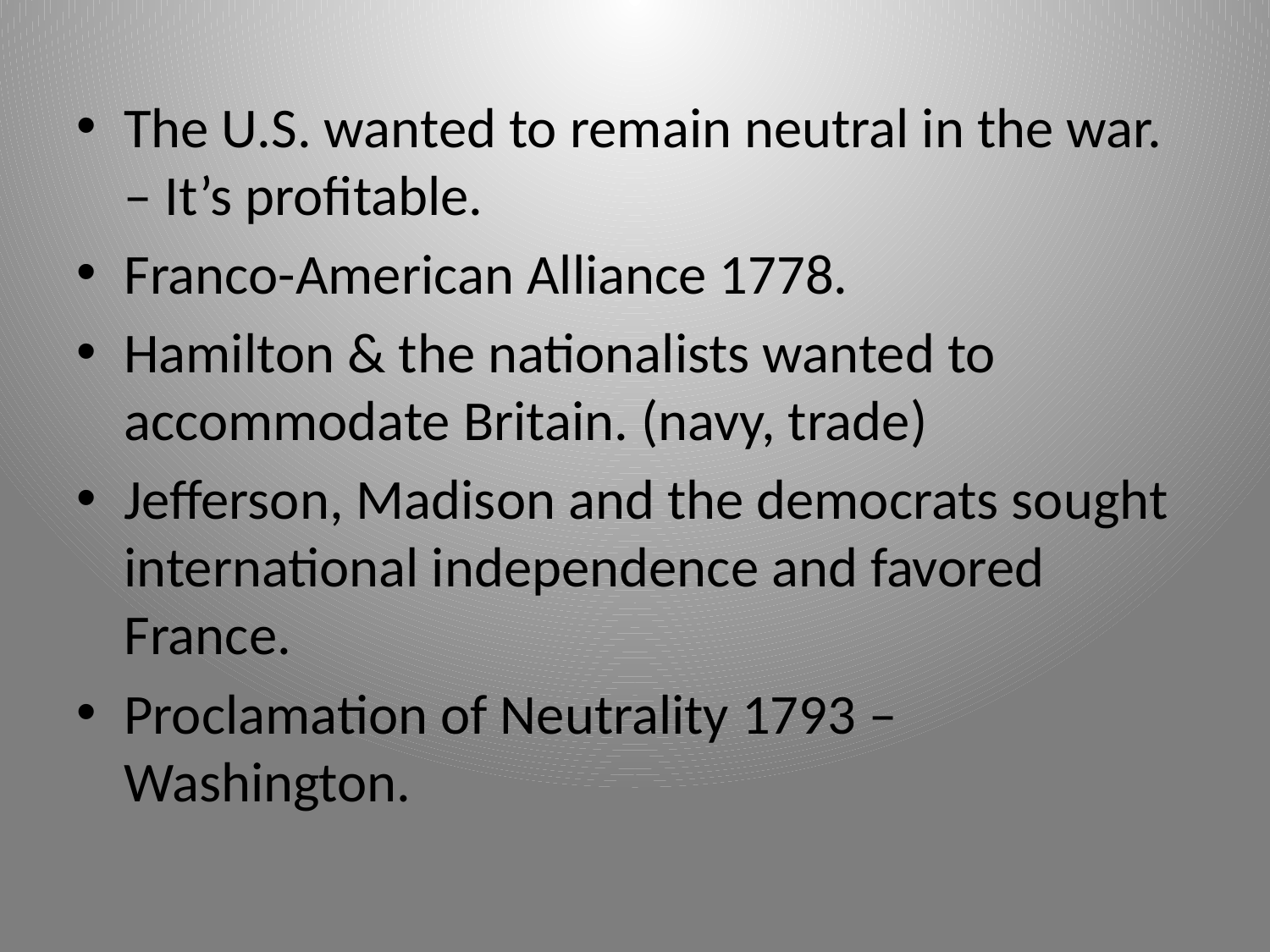

The U.S. wanted to remain neutral in the war. – It’s profitable.
Franco-American Alliance 1778.
Hamilton & the nationalists wanted to accommodate Britain. (navy, trade)
Jefferson, Madison and the democrats sought international independence and favored France.
Proclamation of Neutrality 1793 – Washington.